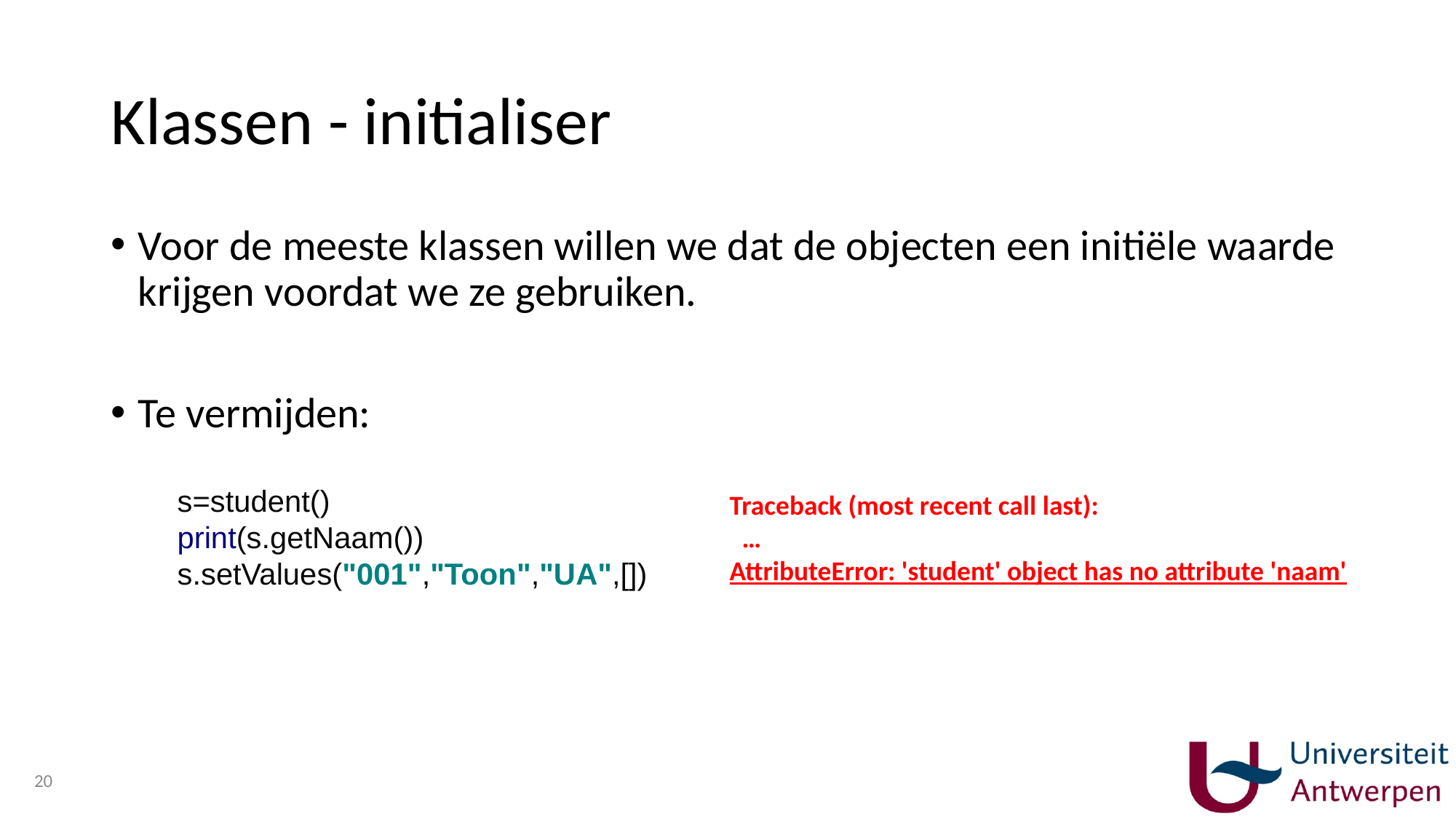

# Klassen - initialiser
Voor de meeste klassen willen we dat de objecten een initiële waarde krijgen voordat we ze gebruiken.

Te vermijden:
s=student()
print(s.getNaam())
s.setValues("001","Toon","UA",[])
Traceback (most recent call last):
  …
AttributeError: 'student' object has no attribute 'naam'
20